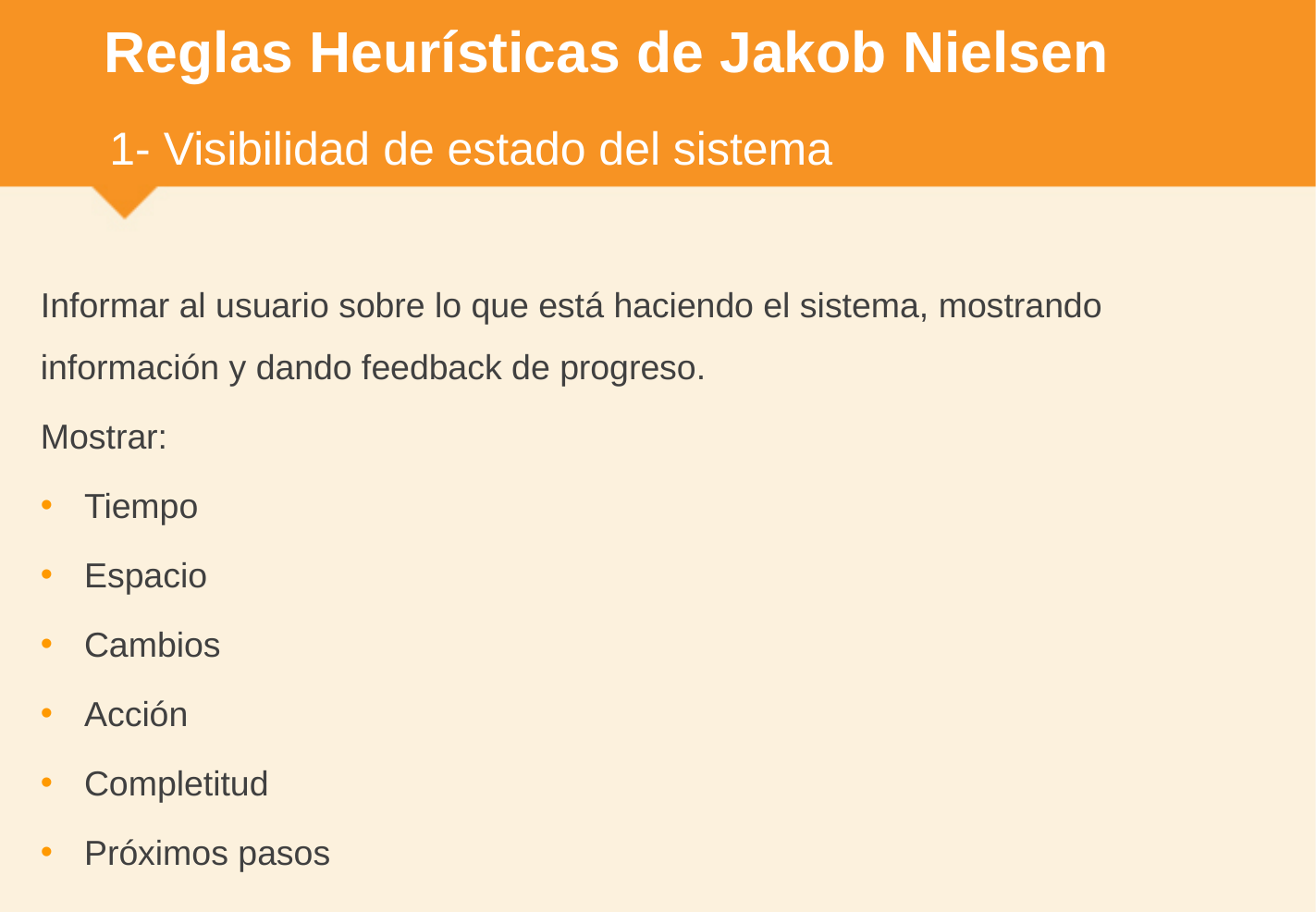

# Reglas Heurísticas de Jakob Nielsen
1- Visibilidad de estado del sistema
Informar al usuario sobre lo que está haciendo el sistema, mostrando información y dando feedback de progreso.
Mostrar:
Tiempo
Espacio
Cambios
Acción
Completitud
Próximos pasos